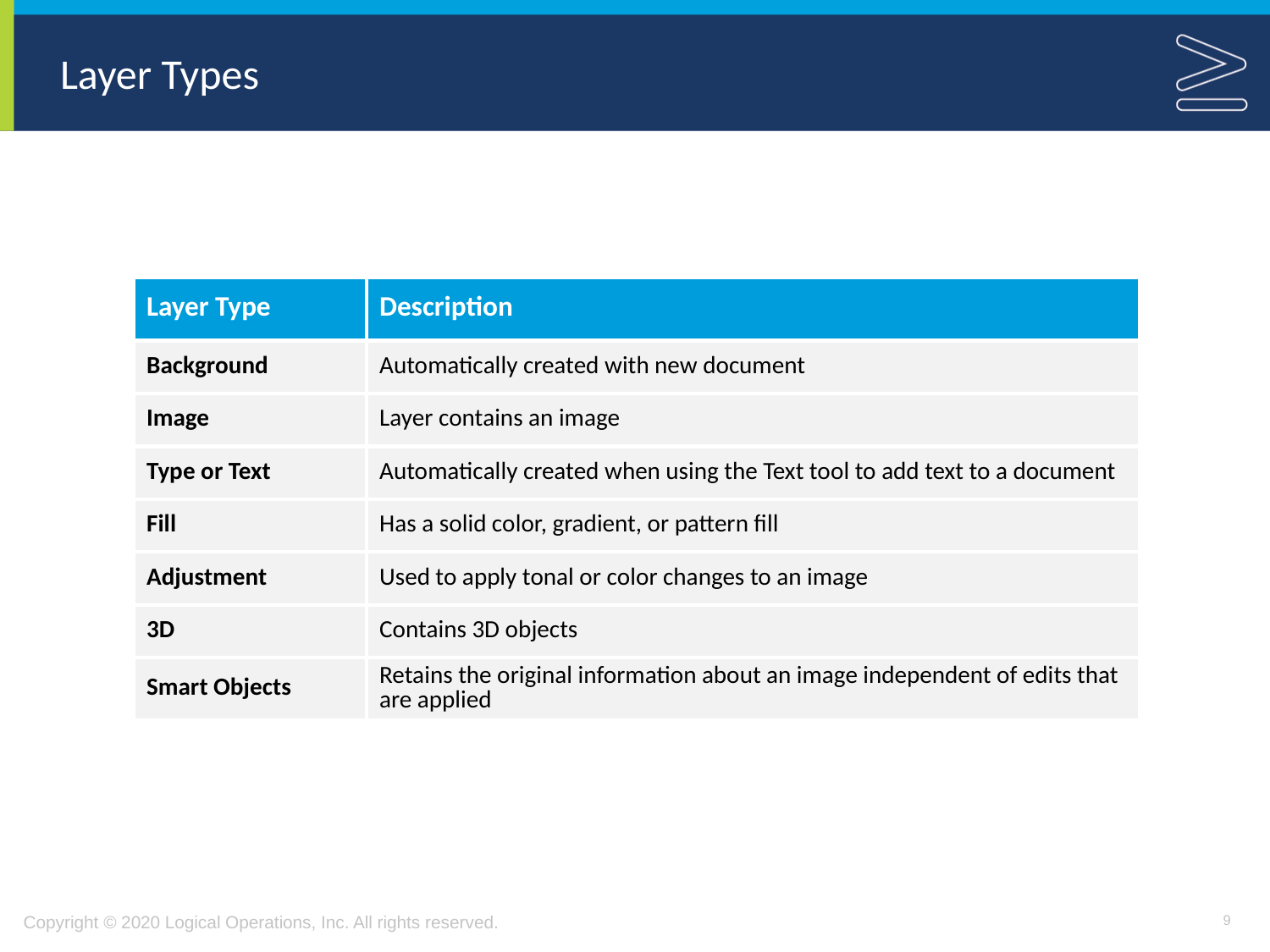

# Layer Types
| Layer Type | Description |
| --- | --- |
| Background | Automatically created with new document |
| Image | Layer contains an image |
| Type or Text | Automatically created when using the Text tool to add text to a document |
| Fill | Has a solid color, gradient, or pattern fill |
| Adjustment | Used to apply tonal or color changes to an image |
| 3D | Contains 3D objects |
| Smart Objects | Retains the original information about an image independent of edits that are applied |
9